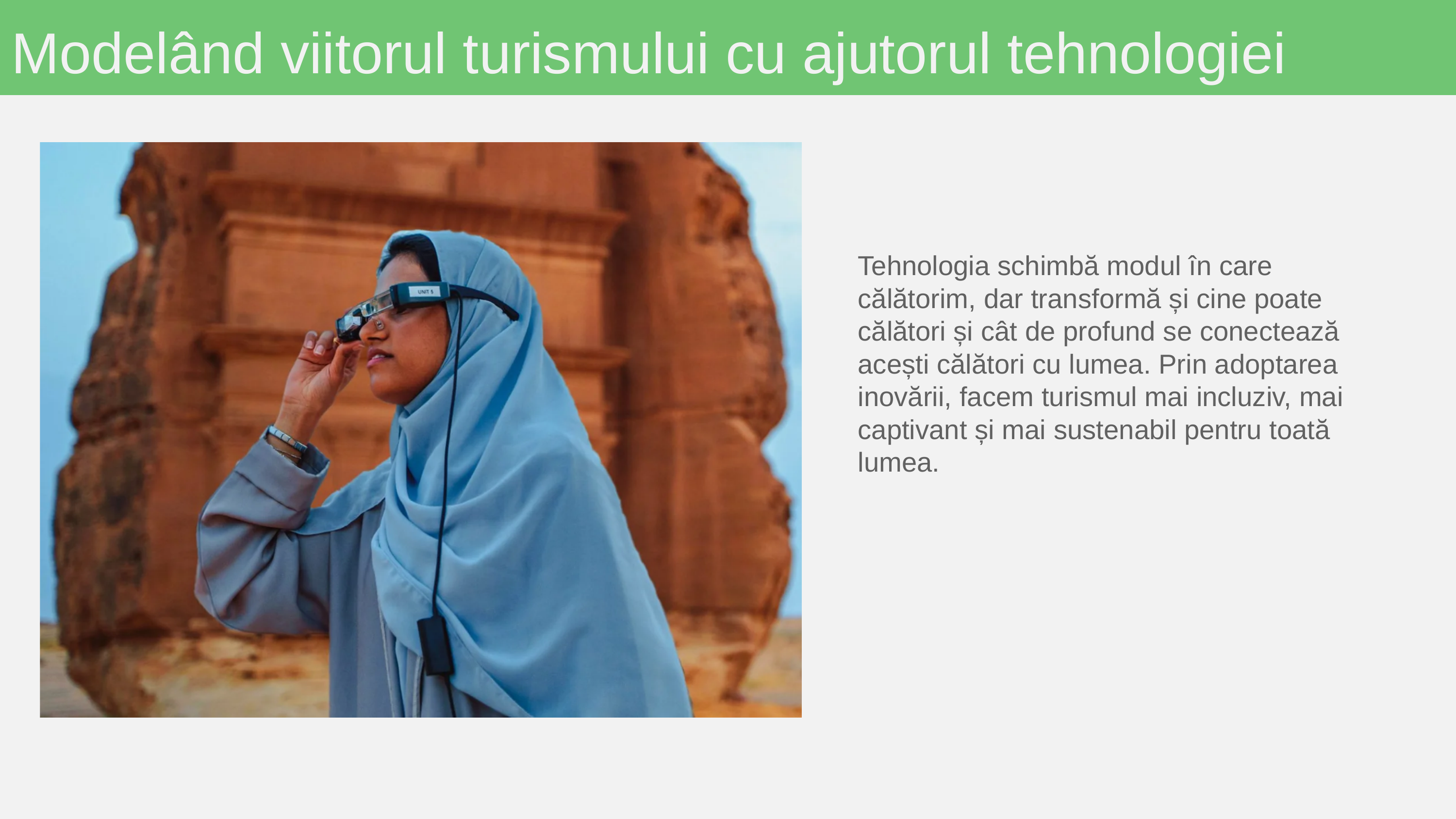

Modelând viitorul turismului cu ajutorul tehnologiei

Tehnologia schimbă modul în care călătorim, dar transformă și cine poate călători și cât de profund se conectează acești călători cu lumea. Prin adoptarea inovării, facem turismul mai incluziv, mai captivant și mai sustenabil pentru toată lumea.